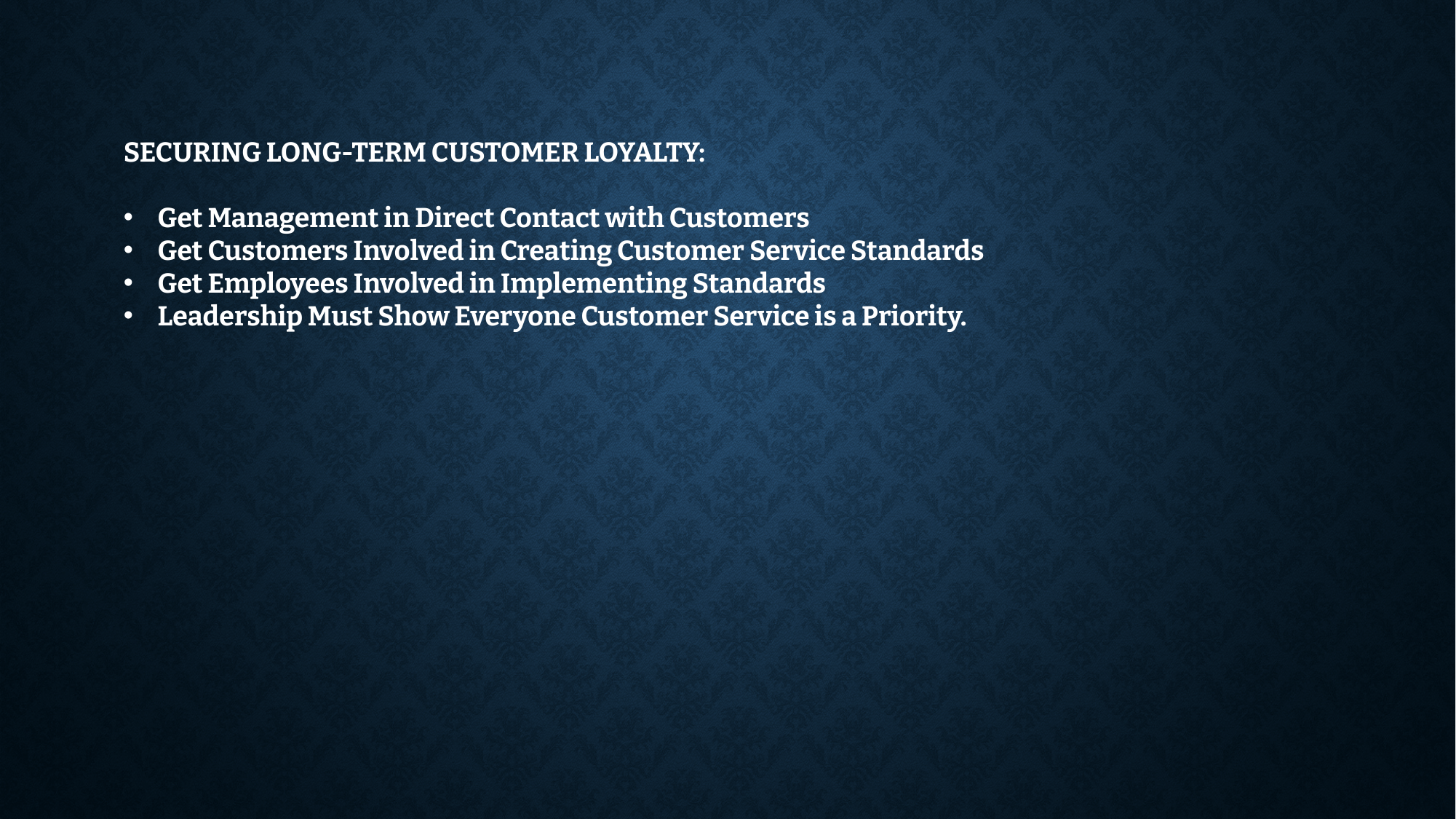

SECURING LONG-TERM CUSTOMER LOYALTY:

Get Management in Direct Contact with Customers
Get Customers Involved in Creating Customer Service Standards
Get Employees Involved in Implementing Standards
Leadership Must Show Everyone Customer Service is a Priority.